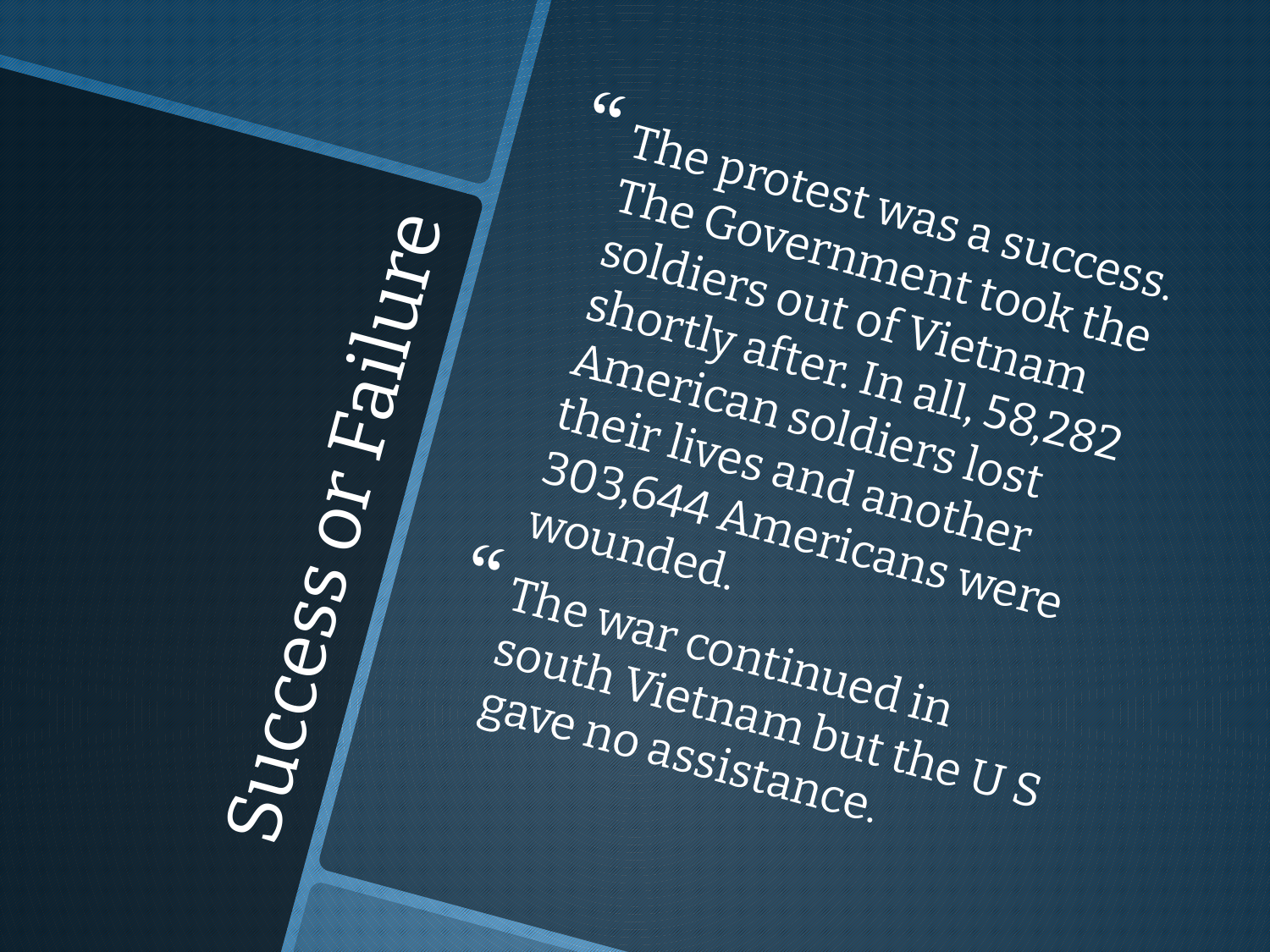

The protest was a success. The Government took the soldiers out of Vietnam shortly after. In all, 58,282 American soldiers lost their lives and another 303,644 Americans were wounded.
The war continued in south Vietnam but the U S gave no assistance.
# Success or Failure